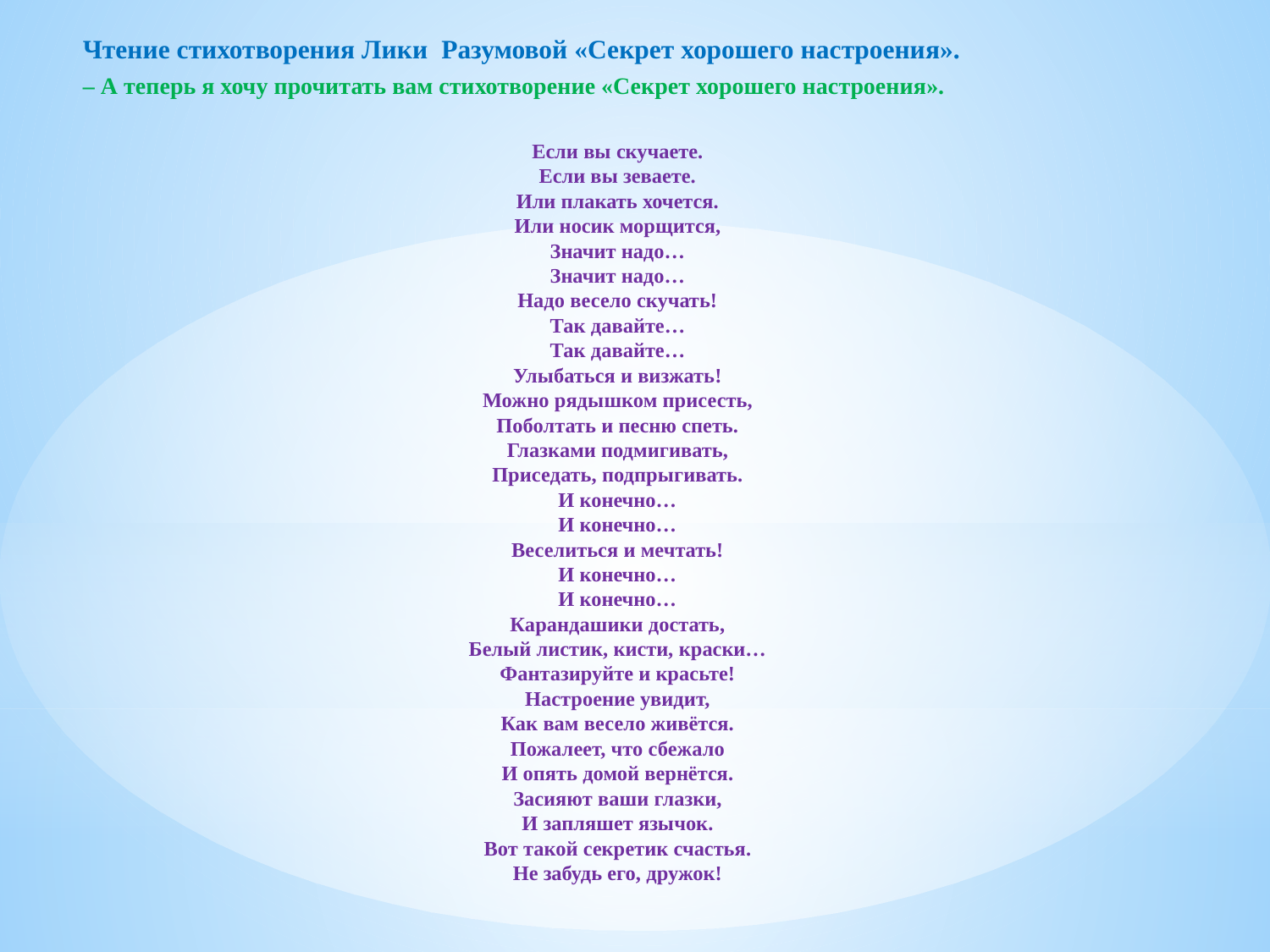

Чтение стихотворения Лики  Разумовой «Секрет хорошего настроения».
– А теперь я хочу прочитать вам стихотворение «Секрет хорошего настроения».

Если вы скучаете.
Если вы зеваете.
Или плакать хочется.
Или носик морщится,
Значит надо…
Значит надо…
Надо весело скучать!
Так давайте…
Так давайте…
Улыбаться и визжать!
Можно рядышком присесть,
Поболтать и песню спеть.
Глазками подмигивать,
Приседать, подпрыгивать.
И конечно…
И конечно…
Веселиться и мечтать!
И конечно…
И конечно…
Карандашики достать,
Белый листик, кисти, краски…
Фантазируйте и красьте!
Настроение увидит,
Как вам весело живётся.
Пожалеет, что сбежало
И опять домой вернётся.
Засияют ваши глазки,
И запляшет язычок.
Вот такой секретик счастья.
Не забудь его, дружок!